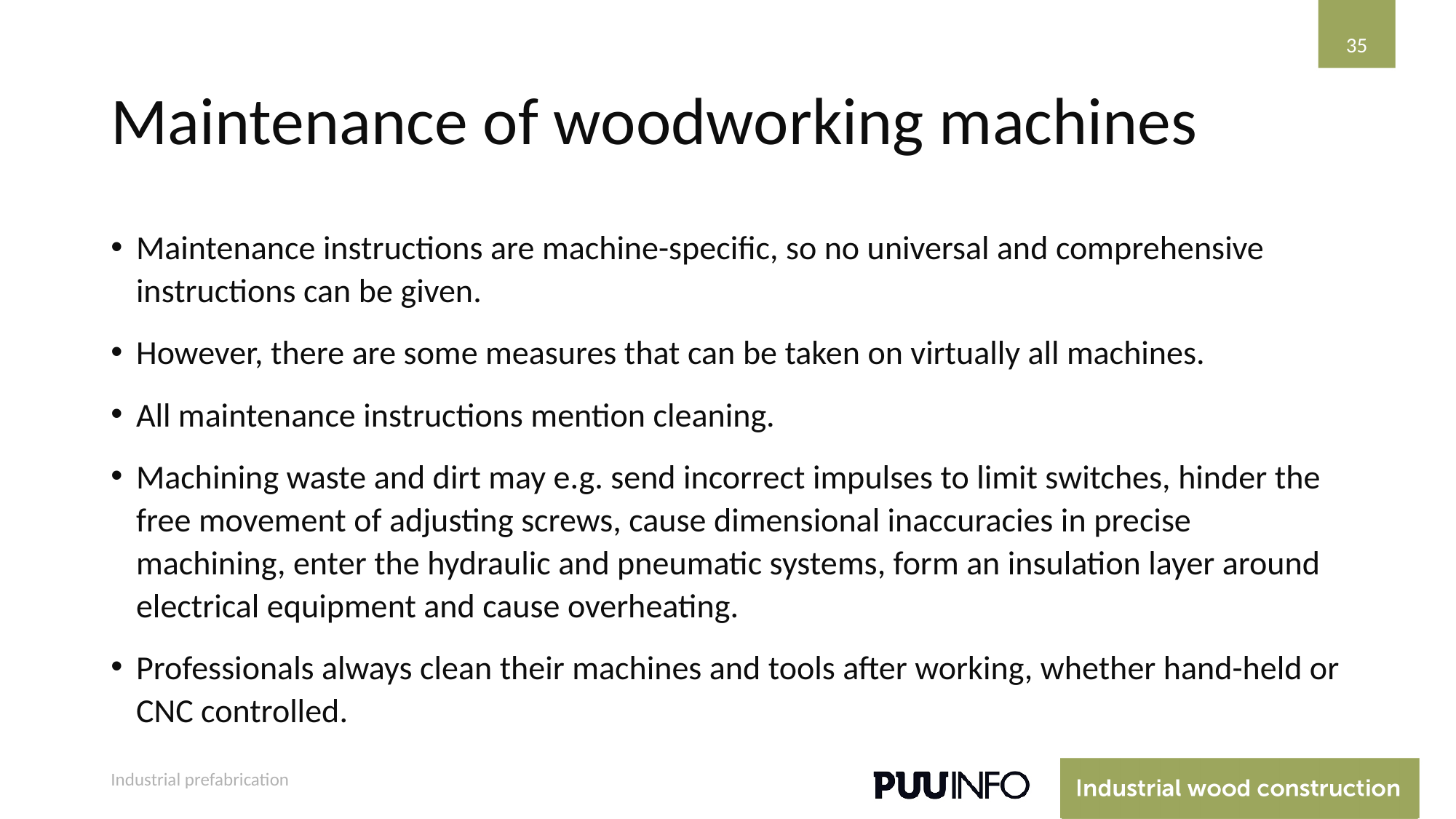

35
# Maintenance of woodworking machines
Maintenance instructions are machine-specific, so no universal and comprehensive instructions can be given.
However, there are some measures that can be taken on virtually all machines.
All maintenance instructions mention cleaning.
Machining waste and dirt may e.g. send incorrect impulses to limit switches, hinder the free movement of adjusting screws, cause dimensional inaccuracies in precise machining, enter the hydraulic and pneumatic systems, form an insulation layer around electrical equipment and cause overheating.
Professionals always clean their machines and tools after working, whether hand-held or CNC controlled.

Industrial prefabrication